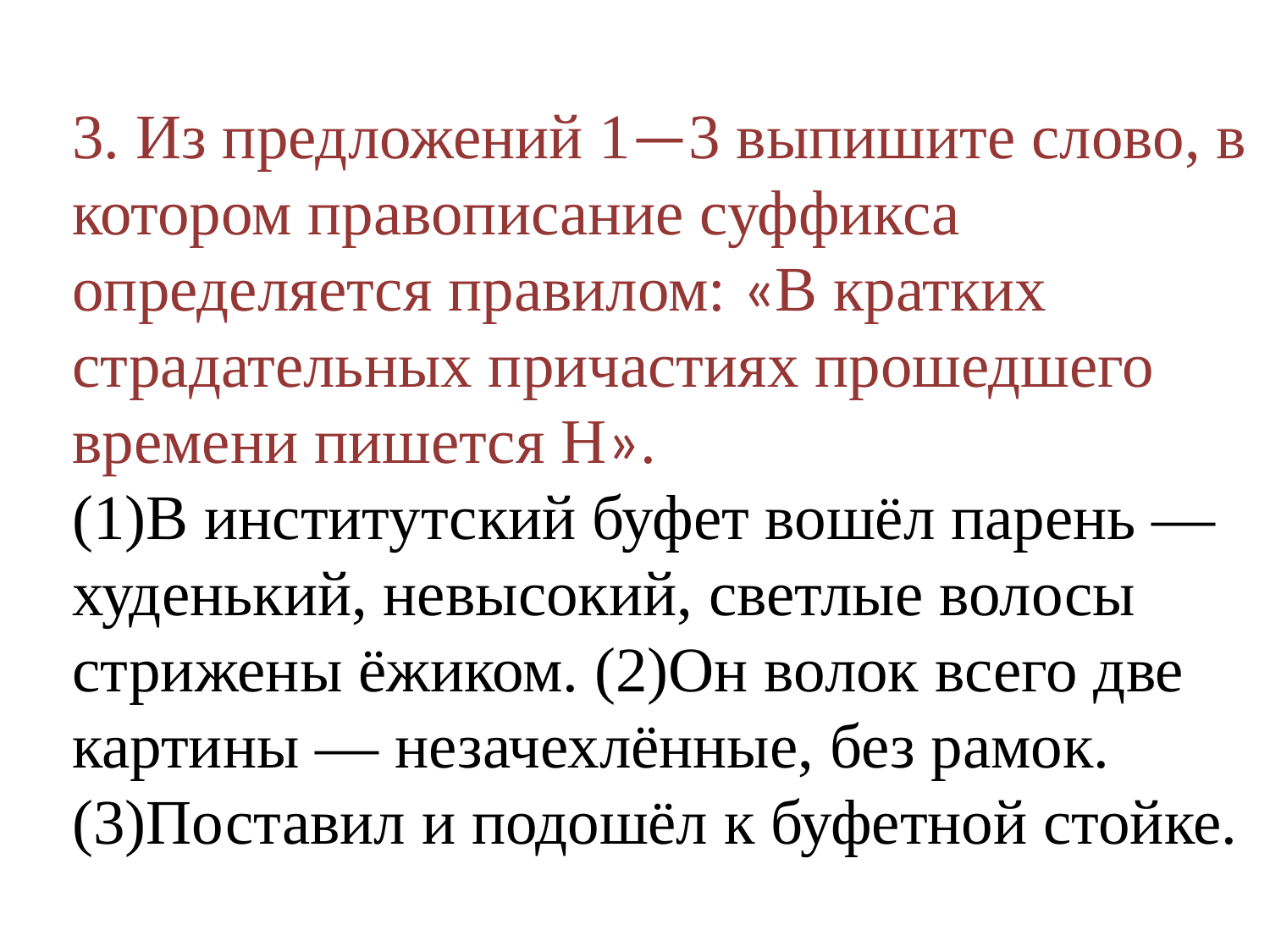

3. Из предложений 1—3 выпишите слово, в котором правописание суффикса определяется правилом: «В кратких страдательных причастиях прошедшего времени пишется Н».
(1)В институтский буфет вошёл парень — худенький, невысокий, светлые волосы стрижены ёжиком. (2)Он волок всего две картины — незачехлённые, без рамок. (3)Поставил и подошёл к буфетной стойке.